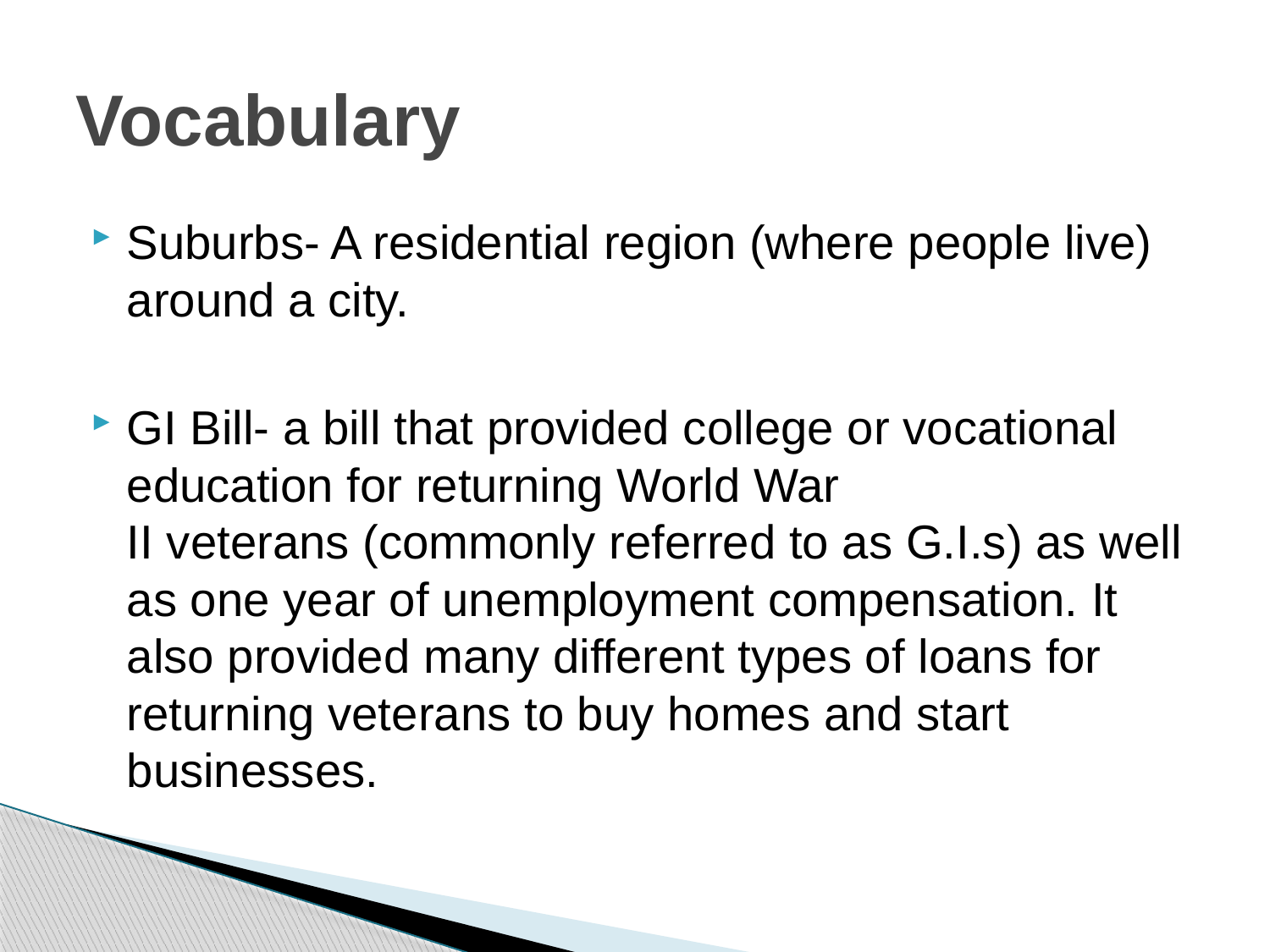

# Vocabulary
Suburbs- A residential region (where people live) around a city.

GI Bill- a bill that provided college or vocational education for returning World War II veterans (commonly referred to as G.I.s) as well as one year of unemployment compensation. It also provided many different types of loans for returning veterans to buy homes and start businesses.